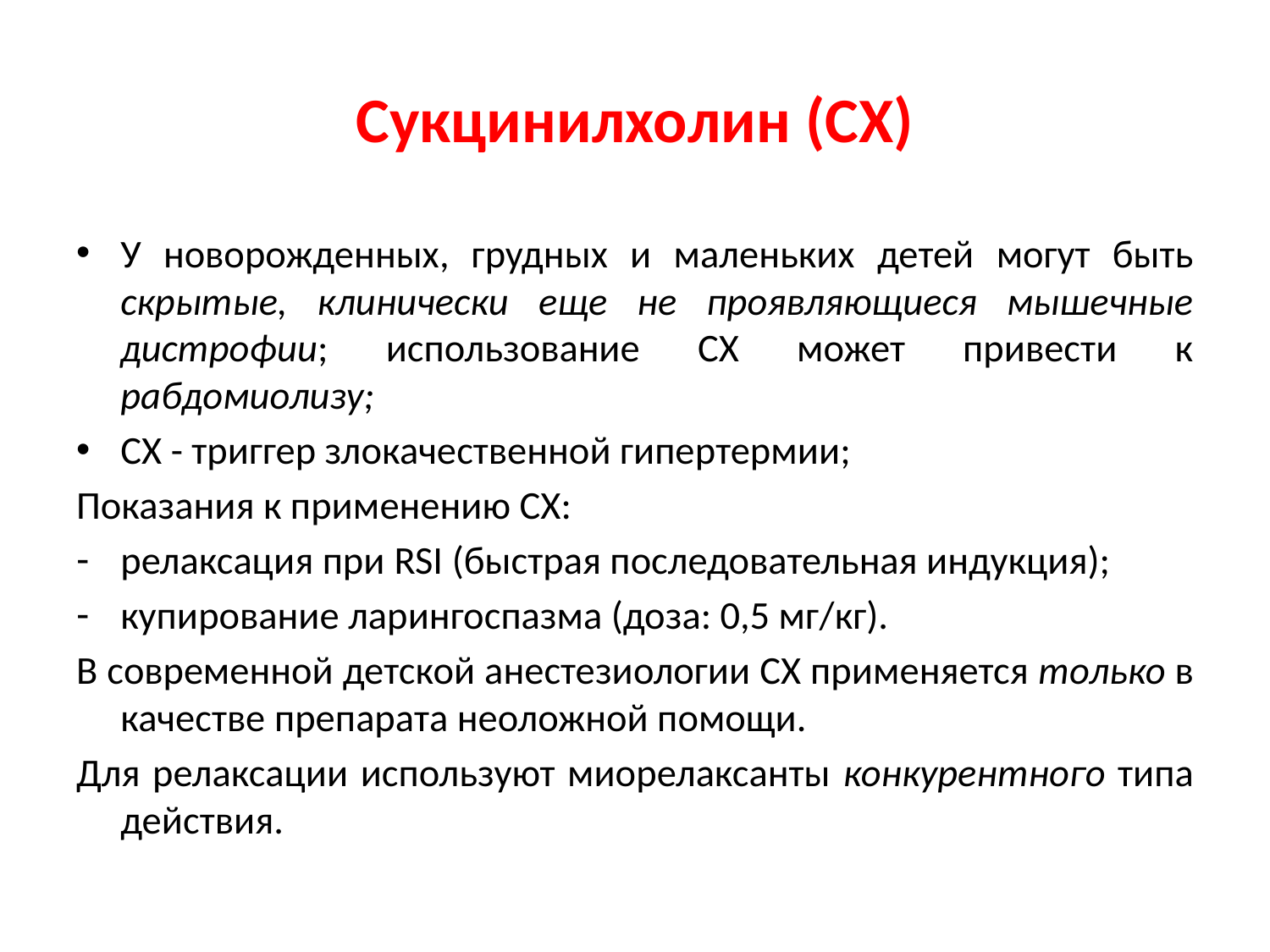

# Сукцинилхолин (СХ)
У новорожденных, грудных и маленьких детей могут быть скрытые, клинически еще не проявляющиеся мышечные дистрофии; использование СХ может привести к рабдомиолизу;
СХ - триггер злокачественной гипертермии;
Показания к применению СХ:
релаксация при RSI (быстрая последовательная индукция);
купирование ларингоспазма (доза: 0,5 мг/кг).
В современной детской анестезиологии СХ применяется только в качестве препарата неоложной помощи.
Для релаксации используют миорелаксанты конкурентного типа действия.